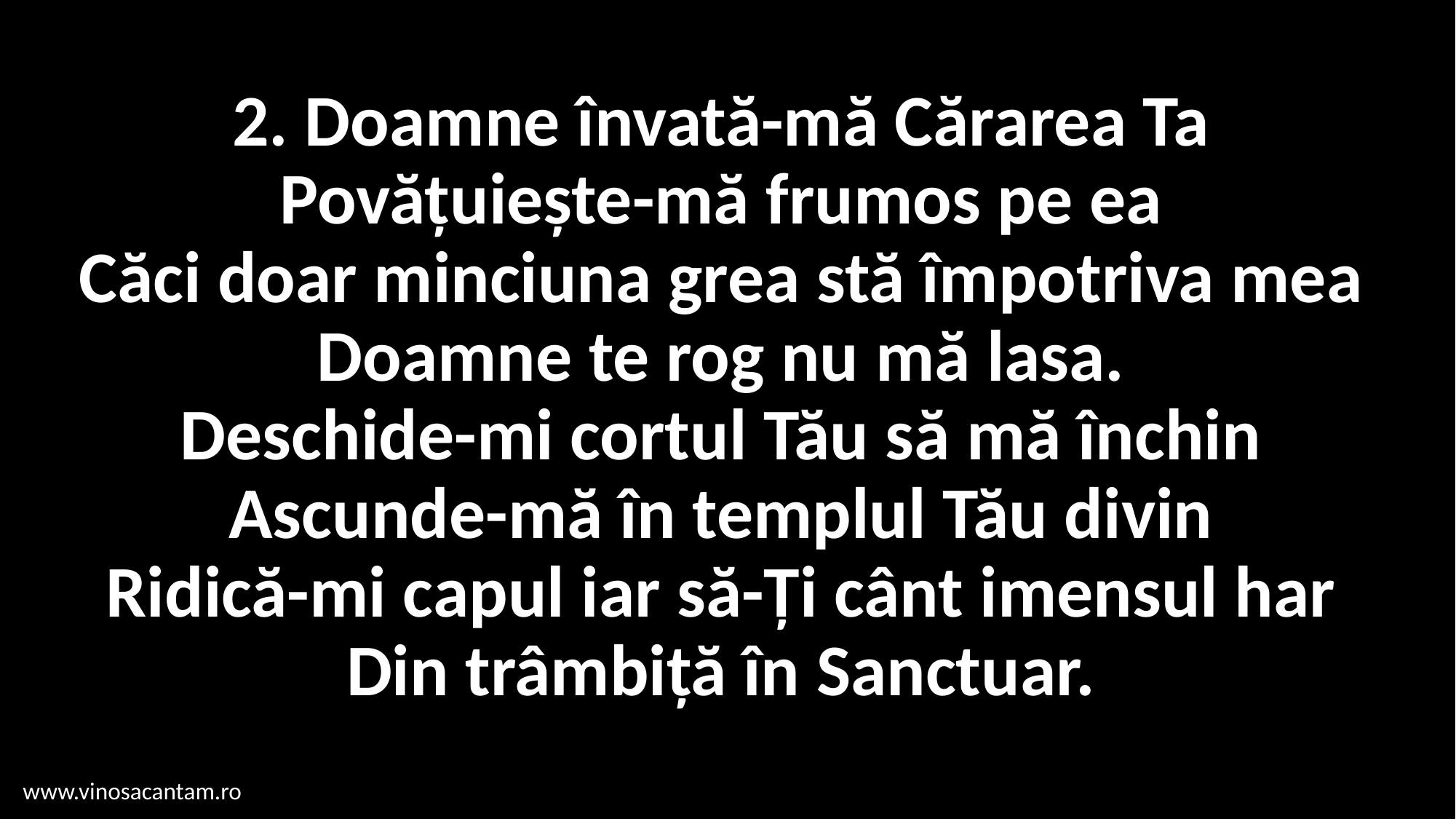

# 2. Doamne învată-mă Cărarea Ta Povăţuieşte-mă frumos pe ea Căci doar minciuna grea stă împotriva mea Doamne te rog nu mă lasa. Deschide-mi cortul Tău să mă închin Ascunde-mă în templul Tău divin Ridică-mi capul iar să-Ţi cânt imensul har Din trâmbiţă în Sanctuar.
www.vinosacantam.ro